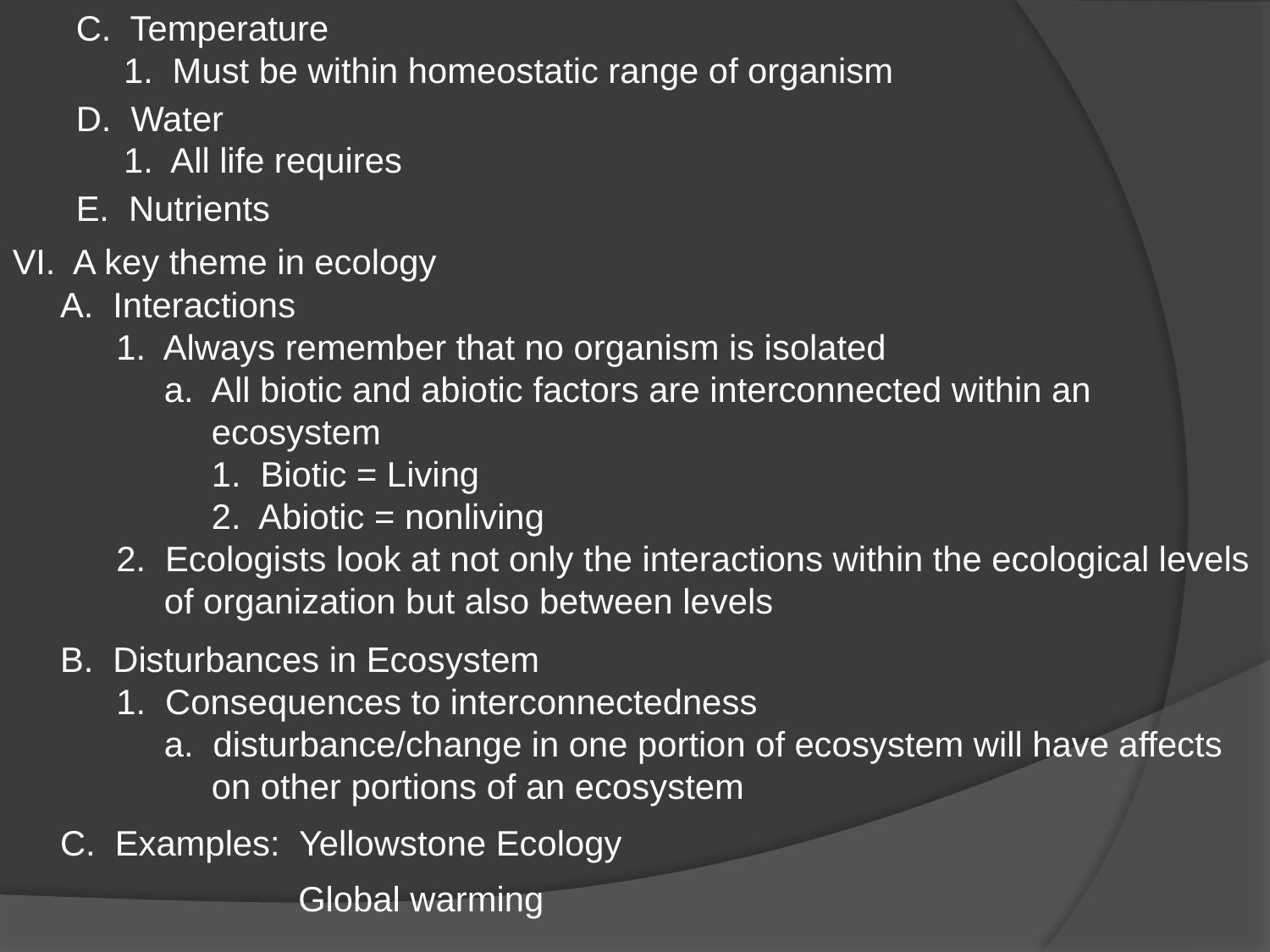

C.  Temperature
	1.  Must be within homeostatic range of organism
	D.  Water
	1.  All life requires
	E.  Nutrients
VI.  A key theme in ecology
	A.  Interactions
		1.  Always remember that no organism is isolated
			a.  All biotic and abiotic factors are interconnected within an 					ecosystem
				1.  Biotic = Living
				2.  Abiotic = nonliving
		2.  Ecologists look at not only the interactions within the ecological levels 			of organization but also between levels
	B.  Disturbances in Ecosystem
		1.  Consequences to interconnectedness
			a.  disturbance/change in one portion of ecosystem will have affects 				on other portions of an ecosystem
	C.  Examples:  Yellowstone Ecology
	Global warming